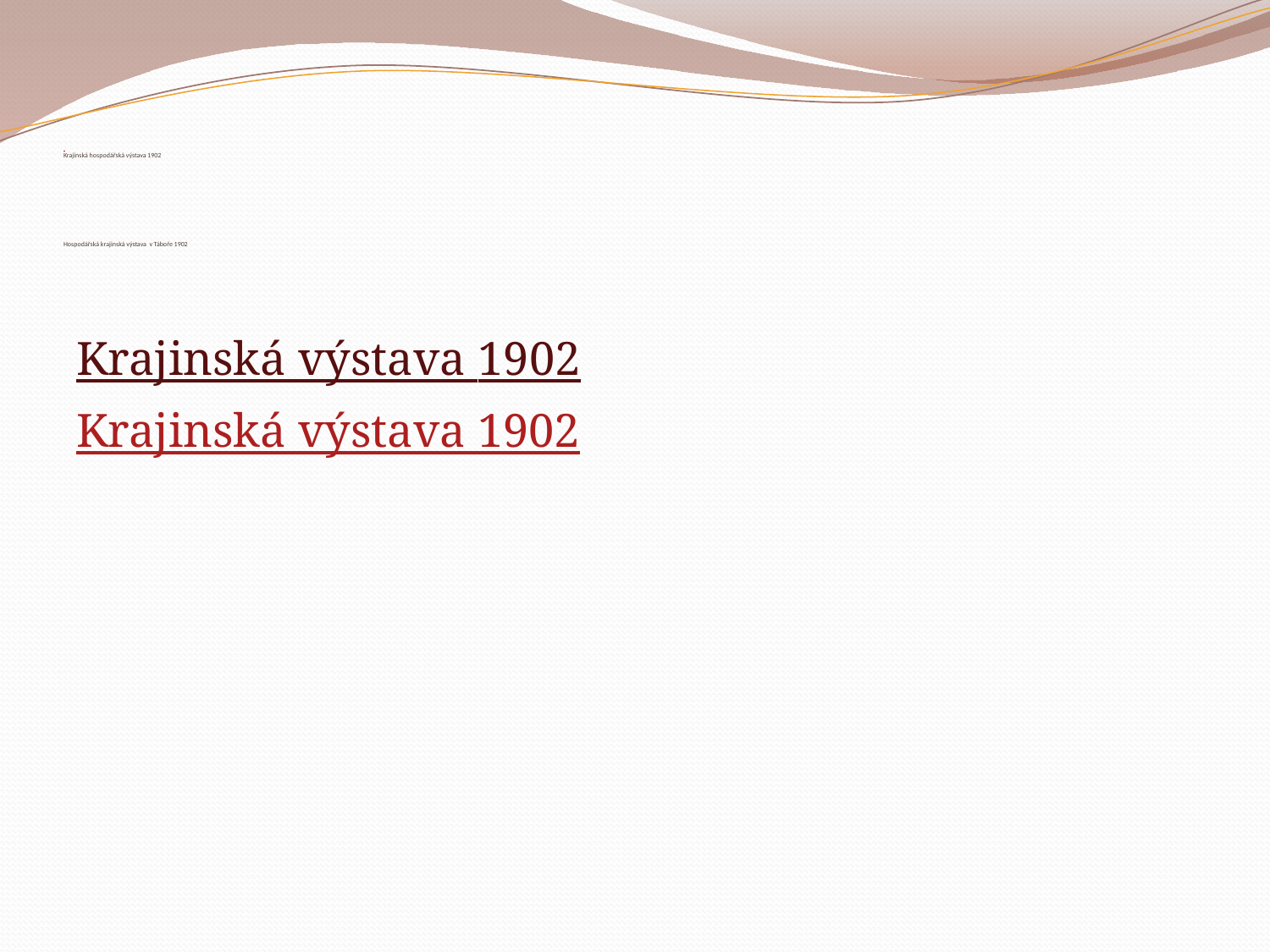

# Krajinská hospodářská výstava 1902 Hospodářská krajinská výstava  v Táboře 1902
Krajinská výstava 1902
Krajinská výstava 1902